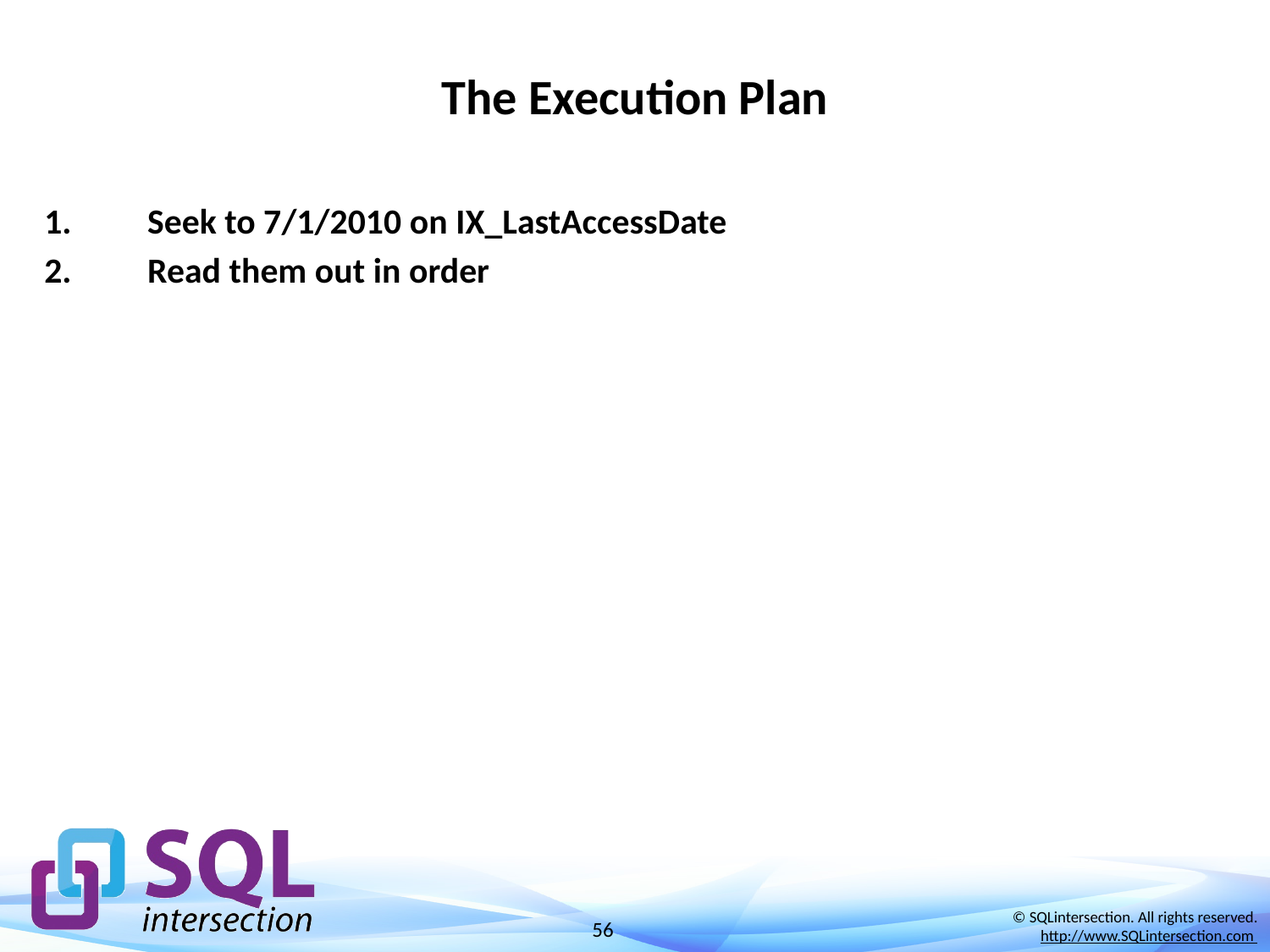

# The Execution Plan
Seek to 7/1/2010 on IX_LastAccessDate
Read them out in order